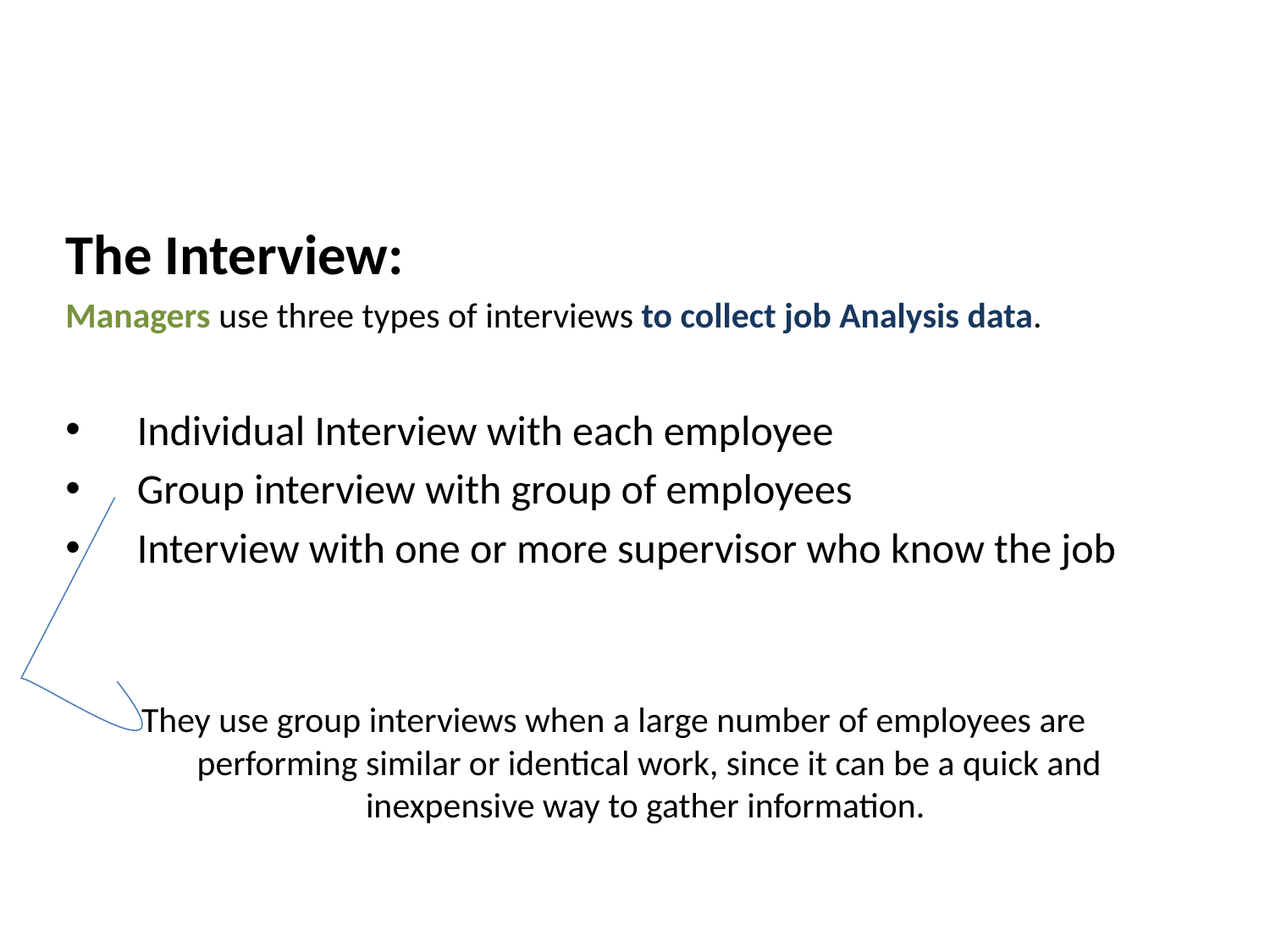

The Interview:
Managers use three types of interviews to collect job Analysis data.

Individual Interview with each employee
Group interview with group of employees
Interview with one or more supervisor who know the job

They use group interviews when a large number of employees are performing similar or identical work, since it can be a quick and inexpensive way to gather information.